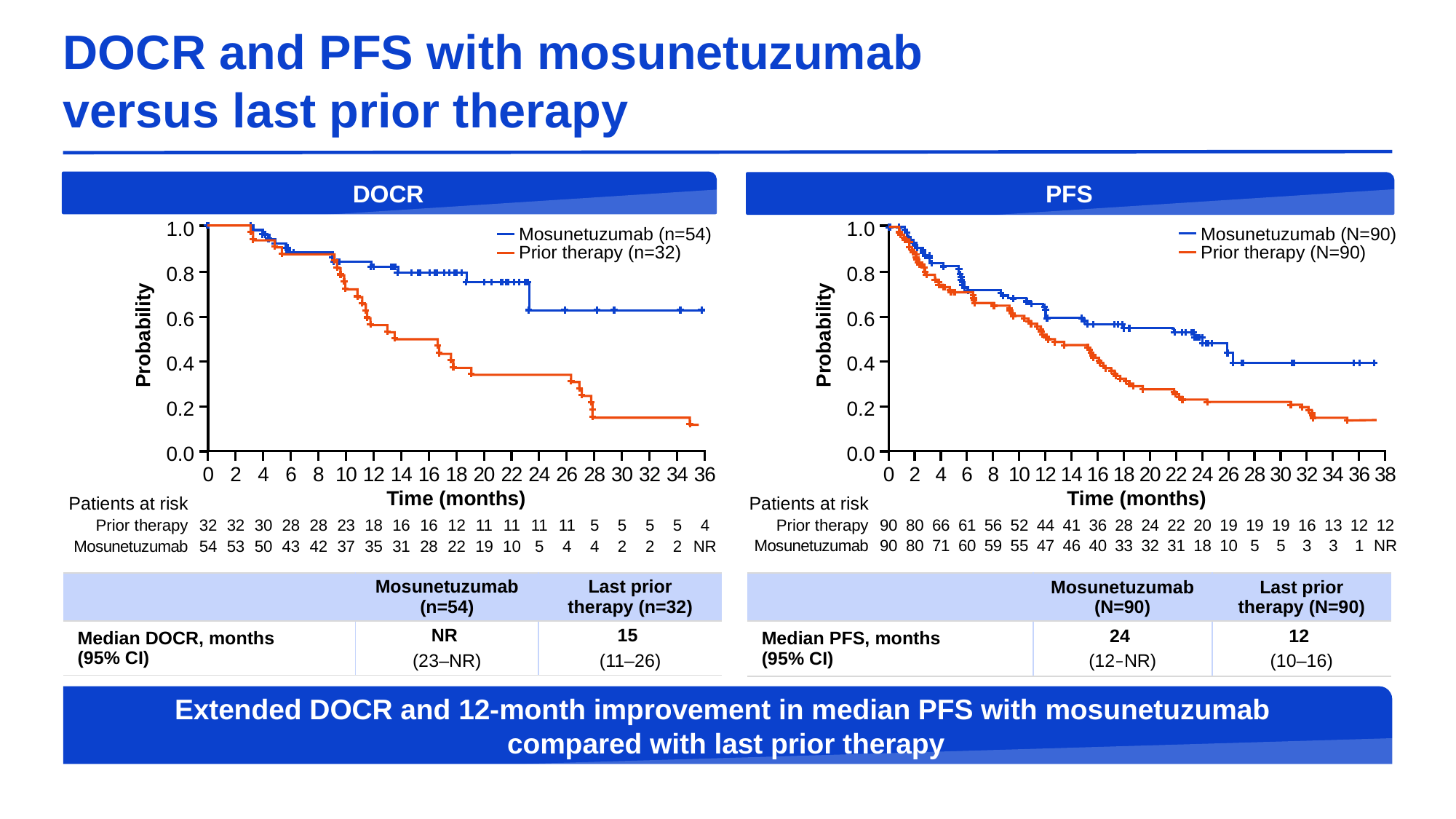

# DOCR and PFS with mosunetuzumab versus last prior therapy
DOCR
PFS

1.0
1.0

Mosunetuzumab (N=90)
Prior therapy (N=90)
Mosunetuzumab (n=54)
Prior therapy (n=32)

0.8
0.8
0.6
0.6
Probability
Probability
0.4
0.4
0.2
0.2
0.0
0.0
0
2
4
6
8
10
12
14
16
18
20
22
24
26
28
30
32
34
36
0
2
4
6
8
10
12
14
16
18
20
22
24
26
28
30
32
34
36
38
Time (months)
Time (months)
Patients at risk
Patients at risk
Prior therapy
32
32
30
28
28
23
18
16
16
12
11
11
11
11
5
5
5
5
4
Prior therapy
90
80
66
61
56
52
44
41
36
28
24
22
20
19
19
19
16
13
12
12
90
80
71
60
59
55
47
46
40
33
32
31
18
10
5
5
3
3
1
NR
Mosunetuzumab
Mosunetuzumab
54
53
50
43
42
37
35
31
28
22
19
10
5
4
4
2
2
2
NR
|  | Mosunetuzumab (n=54) | Last prior therapy (n=32) |
| --- | --- | --- |
| Median DOCR, months (95% CI) | NR (23–NR) | 15 (11–26) |
|  | Mosunetuzumab (N=90) | Last prior therapy (N=90) |
| --- | --- | --- |
| Median PFS, months (95% CI) | 24 (12–NR) | 12 (10–16) |
Extended DOCR and 12-month improvement in median PFS with mosunetuzumab
compared with last prior therapy